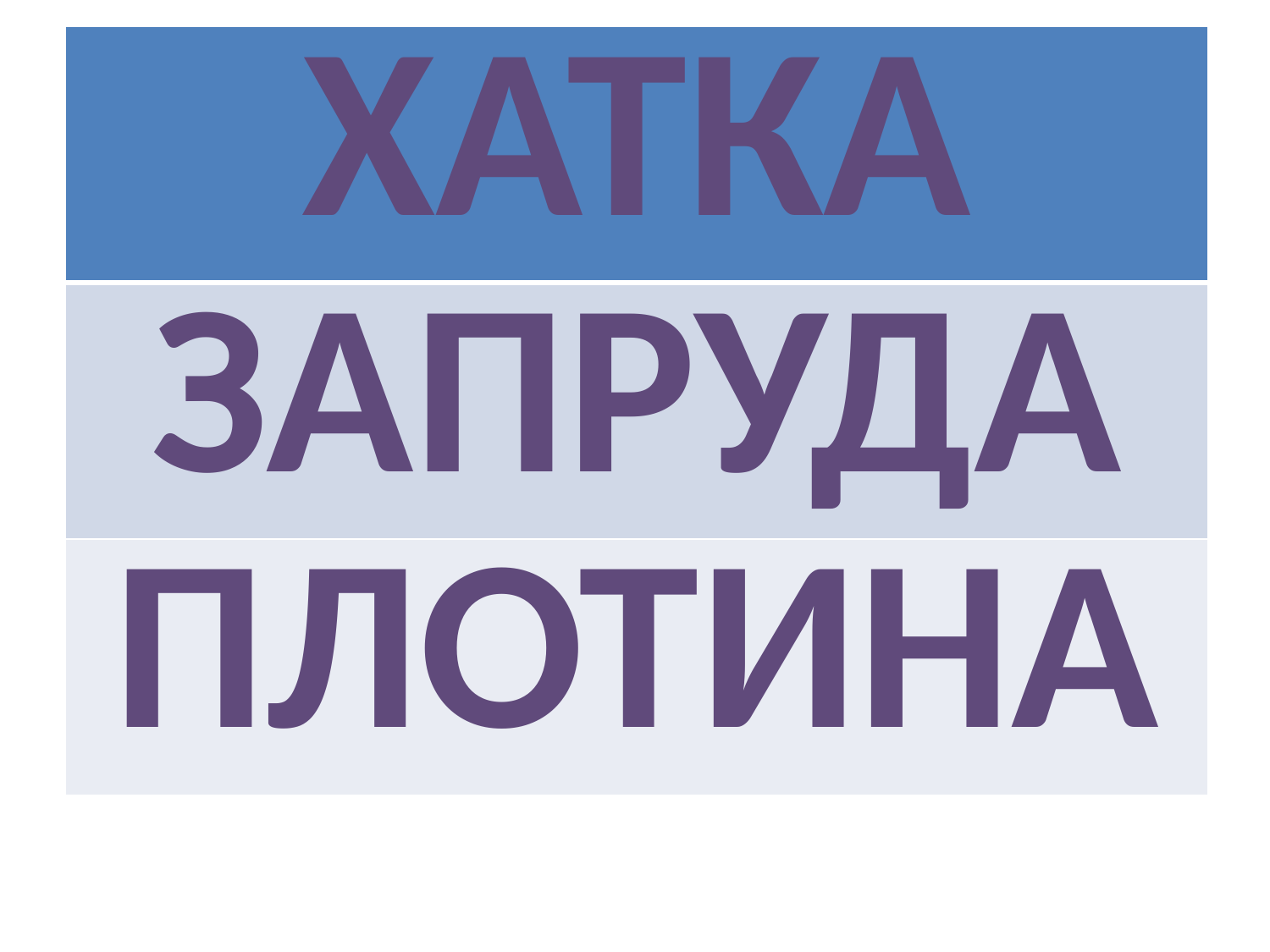

| ХАТКА |
| --- |
| ЗАПРУДА |
| ПЛОТИНА |